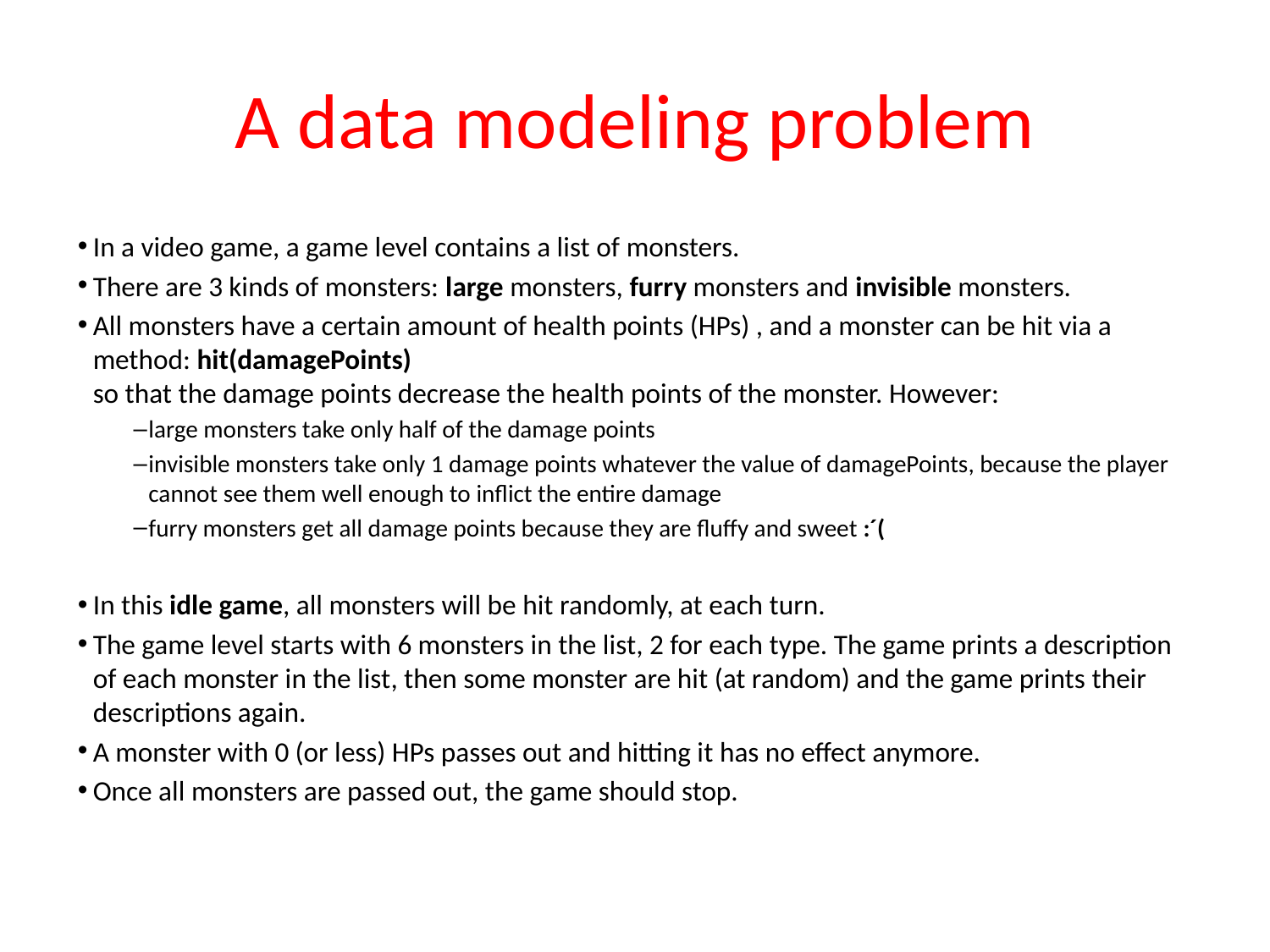

# A data modeling problem
In a video game, a game level contains a list of monsters.
There are 3 kinds of monsters: large monsters, furry monsters and invisible monsters.
All monsters have a certain amount of health points (HPs) , and a monster can be hit via a method: hit(damagePoints)
so that the damage points decrease the health points of the monster. However:
large monsters take only half of the damage points
invisible monsters take only 1 damage points whatever the value of damagePoints, because the player cannot see them well enough to inflict the entire damage
furry monsters get all damage points because they are fluffy and sweet :´(

In this idle game, all monsters will be hit randomly, at each turn.
The game level starts with 6 monsters in the list, 2 for each type. The game prints a description of each monster in the list, then some monster are hit (at random) and the game prints their descriptions again.
A monster with 0 (or less) HPs passes out and hitting it has no effect anymore.
Once all monsters are passed out, the game should stop.